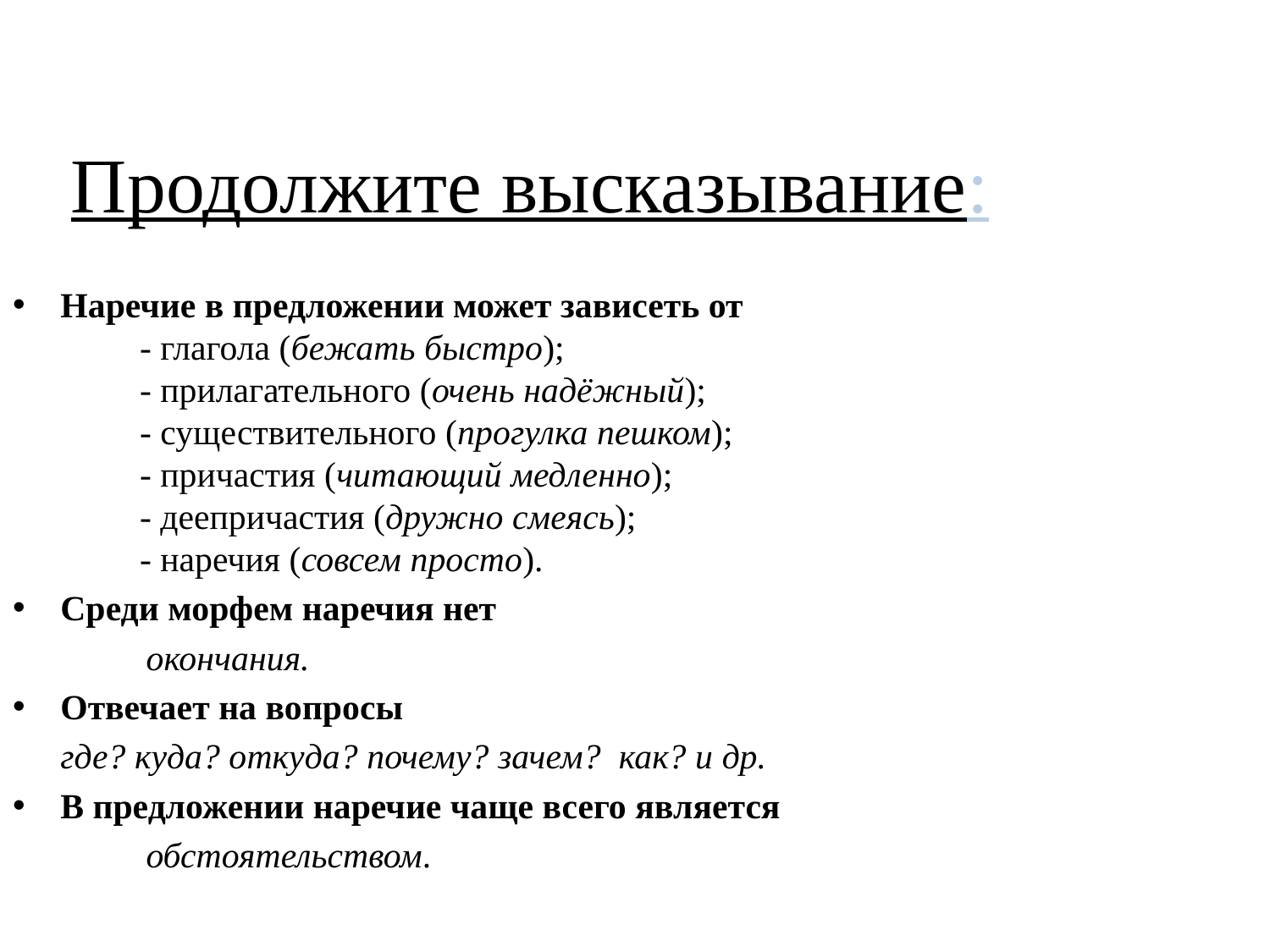

# Продолжите высказывание:
Наречие в предложении может зависеть от
	- глагола (бежать быстро);
	- прилагательного (очень надёжный);
	- существительного (прогулка пешком);
	- причастия (читающий медленно);
	- деепричастия (дружно смеясь);
	- наречия (совсем просто).
Среди морфем наречия нет
               окончания.
Отвечает на вопросы
	где? куда? откуда? почему? зачем?  как? и др.
В предложении наречие чаще всего является
               обстоятельством.